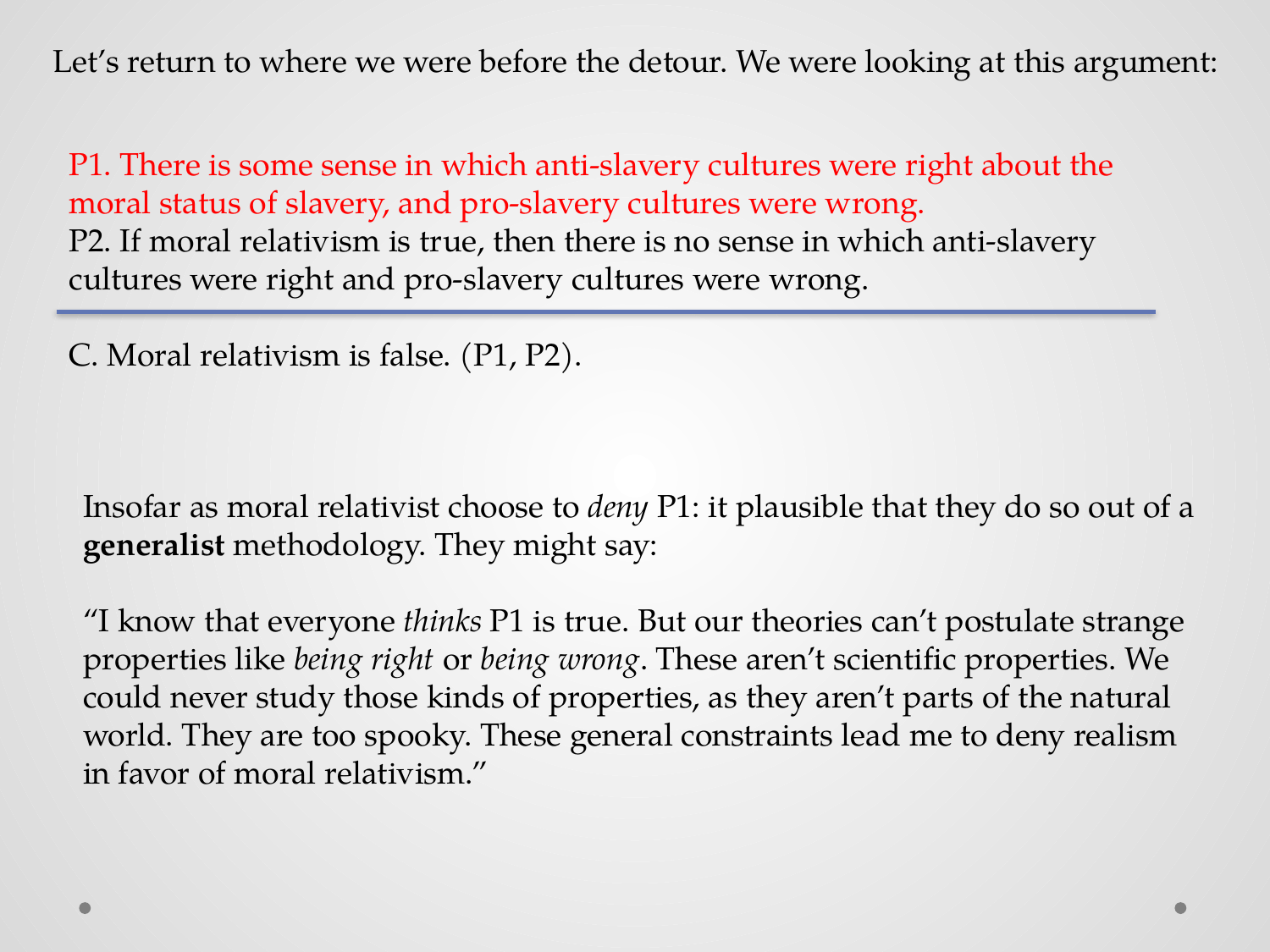

Let’s return to where we were before the detour. We were looking at this argument:
P1. There is some sense in which anti-slavery cultures were right about the moral status of slavery, and pro-slavery cultures were wrong.
P2. If moral relativism is true, then there is no sense in which anti-slavery cultures were right and pro-slavery cultures were wrong.

C. Moral relativism is false. (P1, P2).
Insofar as moral relativist choose to deny P1: it plausible that they do so out of a generalist methodology. They might say:

“I know that everyone thinks P1 is true. But our theories can’t postulate strange properties like being right or being wrong. These aren’t scientific properties. We could never study those kinds of properties, as they aren’t parts of the natural world. They are too spooky. These general constraints lead me to deny realism in favor of moral relativism.”